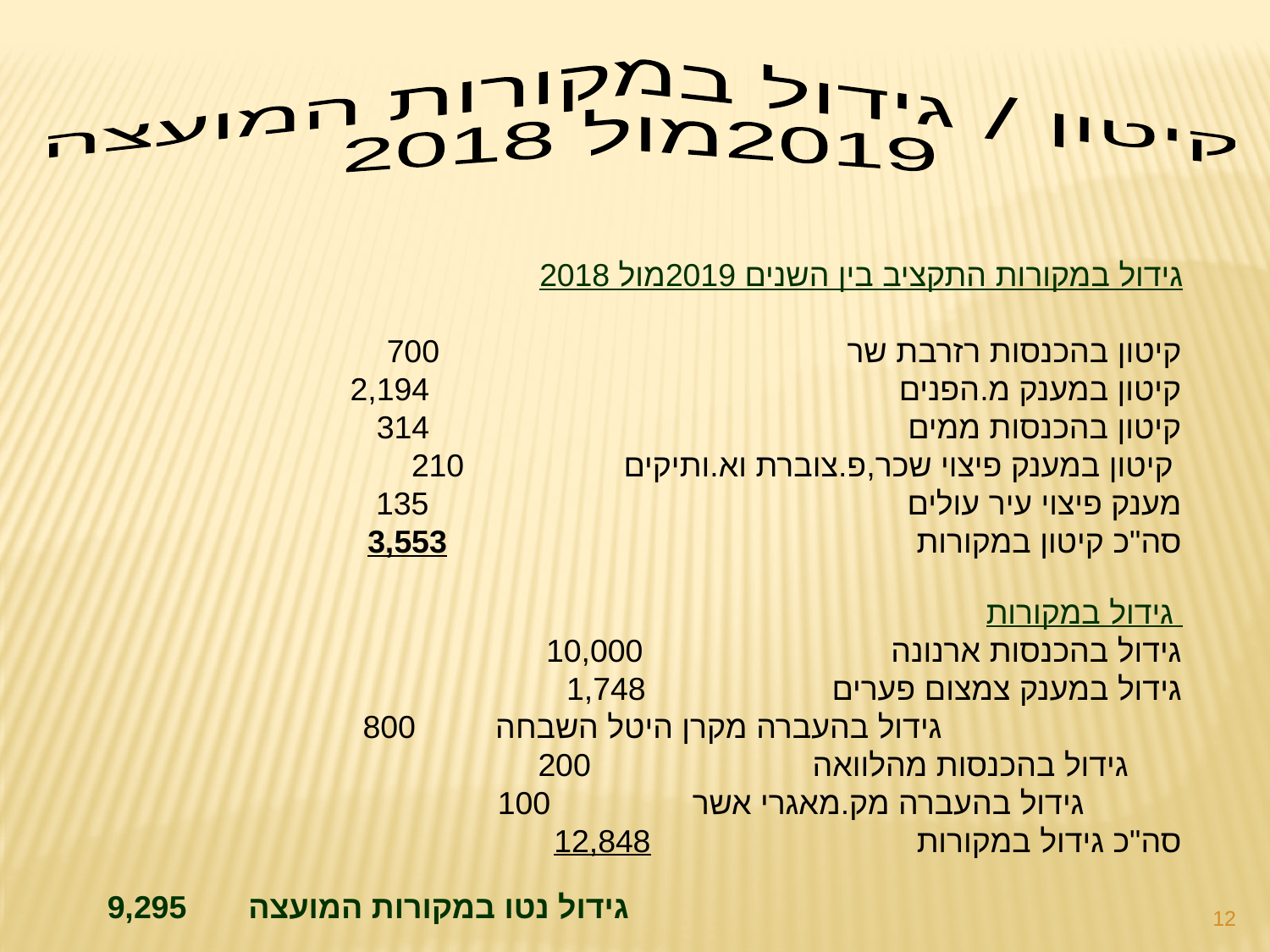

קיטון / גידול במקורות המועצה
2019מול 2018

גידול במקורות התקציב בין השנים 2019מול 2018

קיטון בהכנסות רזרבת שר                                              700
קיטון במענק מ.הפנים                                                     2,194
קיטון בהכנסות ממים                                                      314
קיטון במענק פיצוי שכר,פ.צוברת וא.ותיקים                  210
מענק פיצוי עיר עולים                                                      135
סה"כ קיטון במקורות                                                     3,553
גידול במקורות
גידול בהכנסות ארנונה                            10,000
גידול במענק צמצום פערים                     1,748
גידול בהעברה מקרן היטל השבחה         800
גידול בהכנסות מהלוואה                         200
גידול בהעברה מק.מאגרי אשר                100
סה"כ גידול במקורות                              12,848

גידול נטו במקורות המועצה       9,295
12